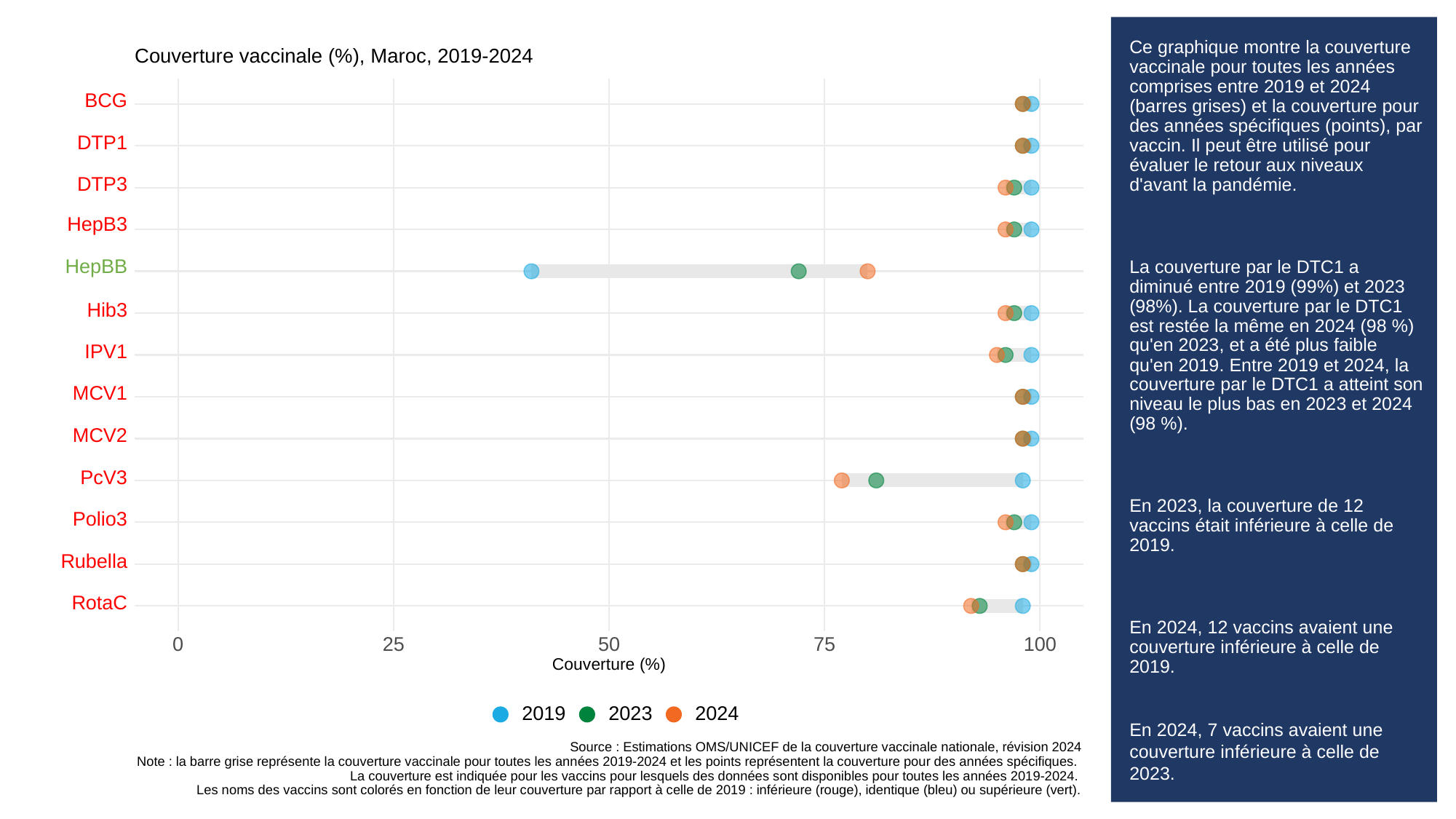

# Ce graphique montre la couverture vaccinale pour toutes les années comprises entre 2019 et 2024 (barres grises) et la couverture pour des années spécifiques (points), par vaccin. Il peut être utilisé pour évaluer le retour aux niveaux d'avant la pandémie.

La couverture par le DTC1 a diminué entre 2019 (99%) et 2023 (98%). La couverture par le DTC1 est restée la même en 2024 (98 %) qu'en 2023, et a été plus faible qu'en 2019. Entre 2019 et 2024, la couverture par le DTC1 a atteint son niveau le plus bas en 2023 et 2024 (98 %).

En 2023, la couverture de 12 vaccins était inférieure à celle de 2019.

En 2024, 12 vaccins avaient une couverture inférieure à celle de 2019.

En 2024, 7 vaccins avaient une couverture inférieure à celle de 2023.

Couverture vaccinale (%), Maroc, 2019-2024

BCG

DTP1

DTP3

HepB3

HepBB

Hib3

IPV1

MCV1

MCV2

PcV3

Polio3

Rubella

RotaC

0
25
50
100
75
Couverture (%)

2023
2019
2024
Source : Estimations OMS/UNICEF de la couverture vaccinale nationale, révision 2024
Note : la barre grise représente la couverture vaccinale pour toutes les années 2019-2024 et les points représentent la couverture pour des années spécifiques.
La couverture est indiquée pour les vaccins pour lesquels des données sont disponibles pour toutes les années 2019-2024.
Les noms des vaccins sont colorés en fonction de leur couverture par rapport à celle de 2019 : inférieure (rouge), identique (bleu) ou supérieure (vert).